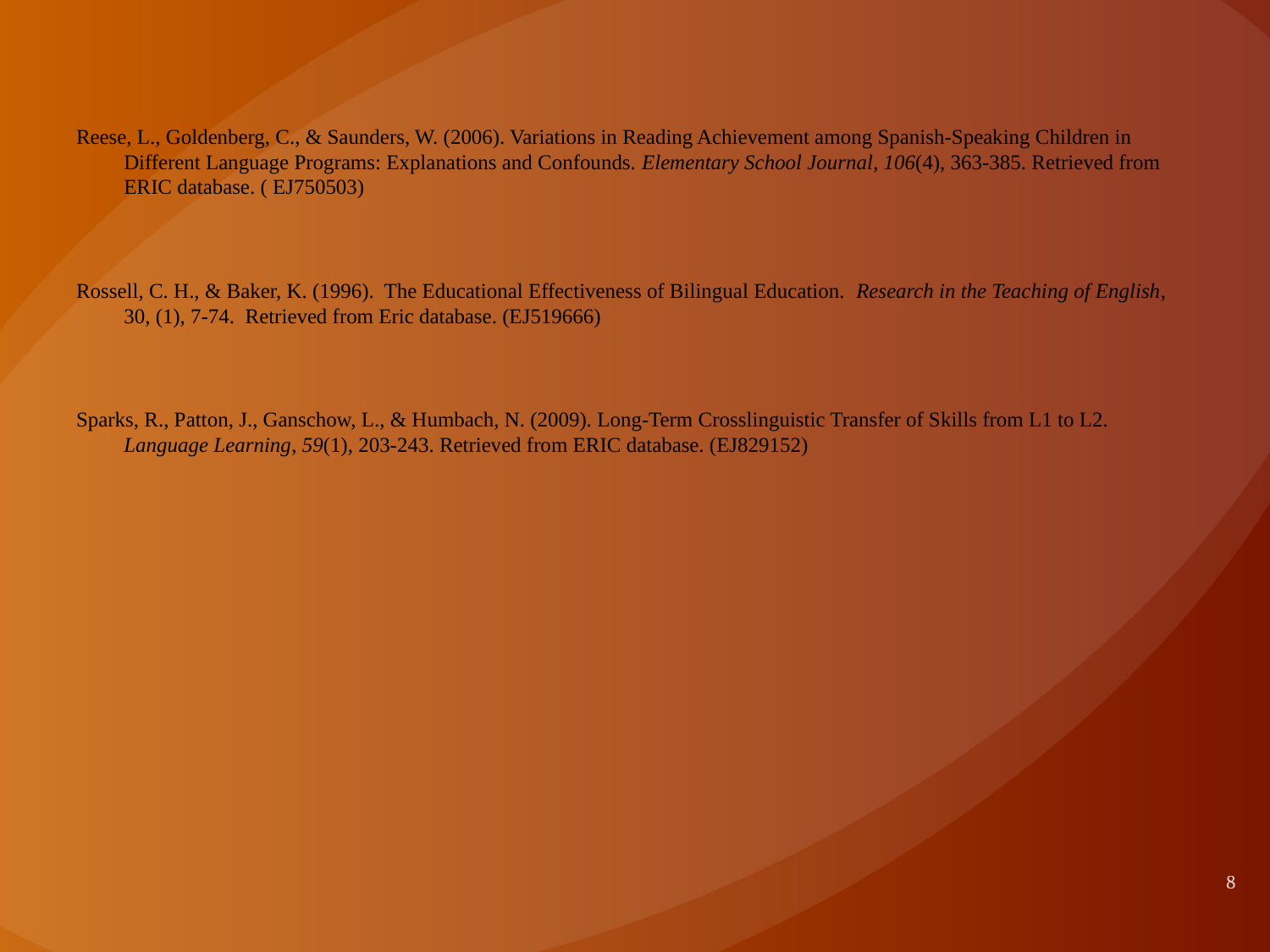

Reese, L., Goldenberg, C., & Saunders, W. (2006). Variations in Reading Achievement among Spanish-Speaking Children in Different Language Programs: Explanations and Confounds. Elementary School Journal, 106(4), 363-385. Retrieved from ERIC database. ( EJ750503)

Rossell, C. H., & Baker, K. (1996).  The Educational Effectiveness of Bilingual Education.  Research in the Teaching of English, 30, (1), 7-74.  Retrieved from Eric database. (EJ519666)

Sparks, R., Patton, J., Ganschow, L., & Humbach, N. (2009). Long-Term Crosslinguistic Transfer of Skills from L1 to L2. Language Learning, 59(1), 203-243. Retrieved from ERIC database. (EJ829152)

8